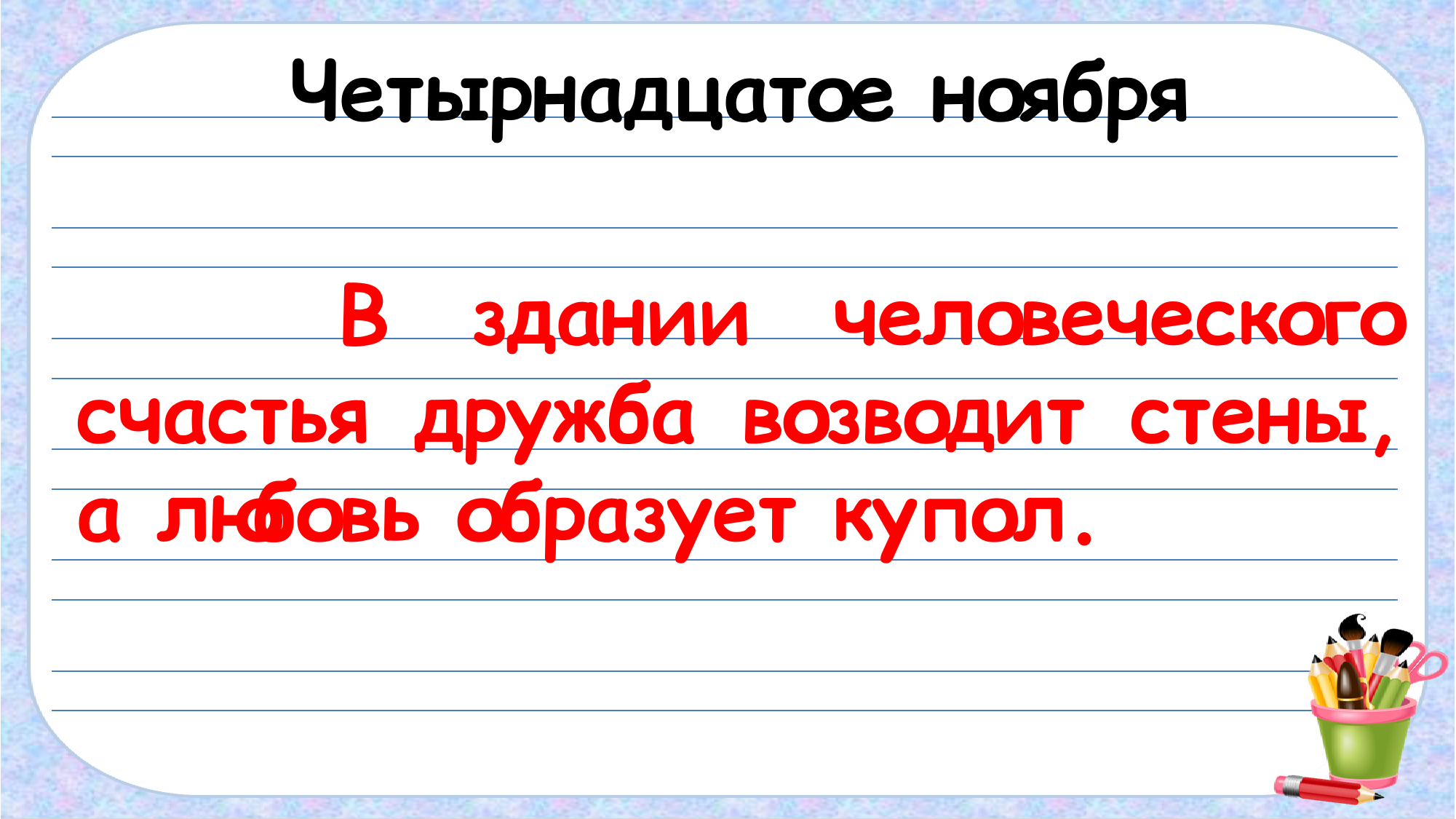

Четырнадцатое ноября
    В здании человеческого счастья дружба возводит стены, а любовь образует купол.